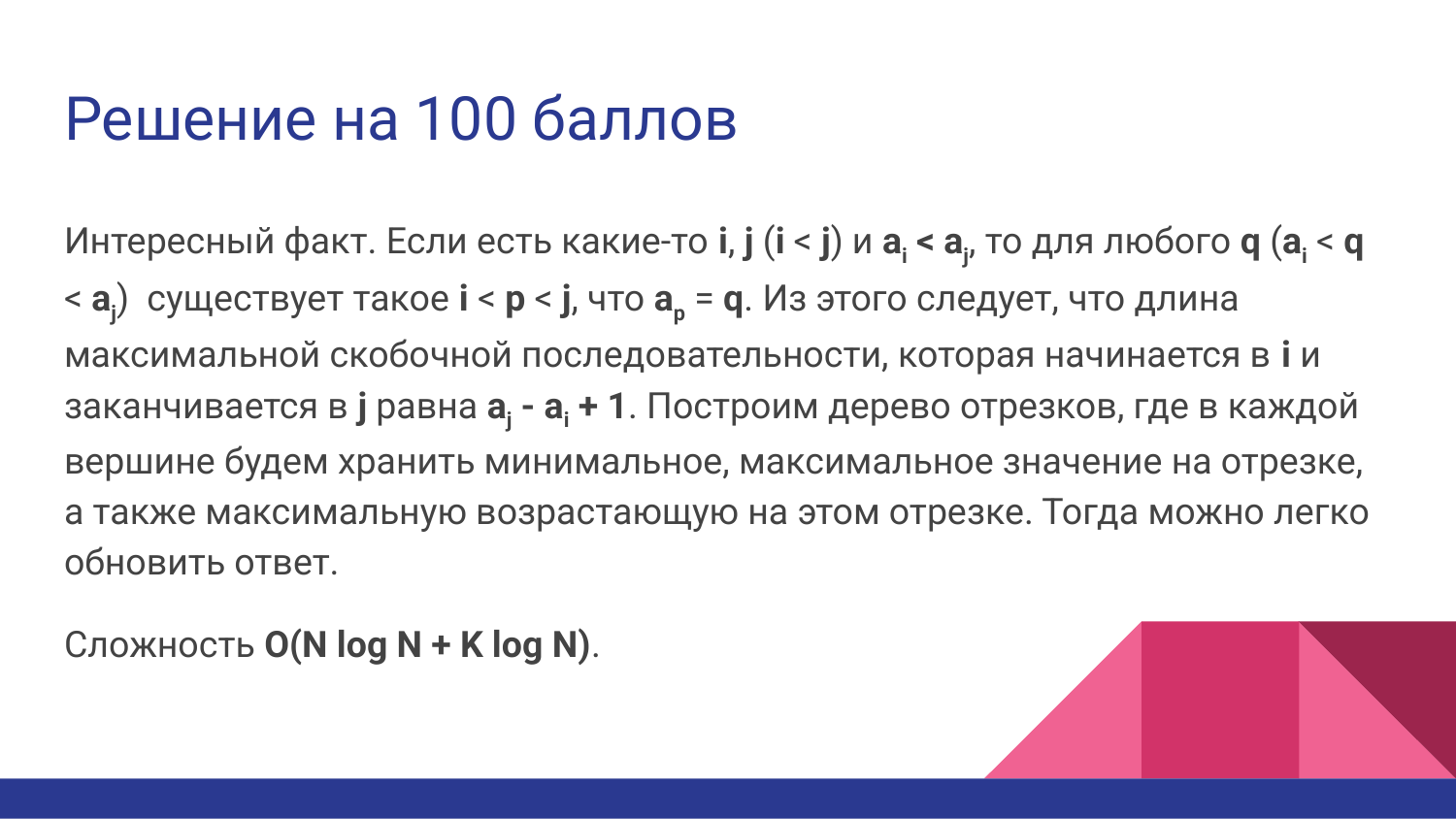

# Решение на 100 баллов
Интересный факт. Если есть какие-то i, j (i < j) и ai < aj, то для любого q (ai < q < aj)  существует такое i < p < j, что ap = q. Из этого следует, что длина максимальной скобочной последовательности, которая начинается в i и заканчивается в j равна aj - ai + 1. Построим дерево отрезков, где в каждой вершине будем хранить минимальное, максимальное значение на отрезке, а также максимальную возрастающую на этом отрезке. Тогда можно легко обновить ответ.
Сложность O(N log N + K log N).